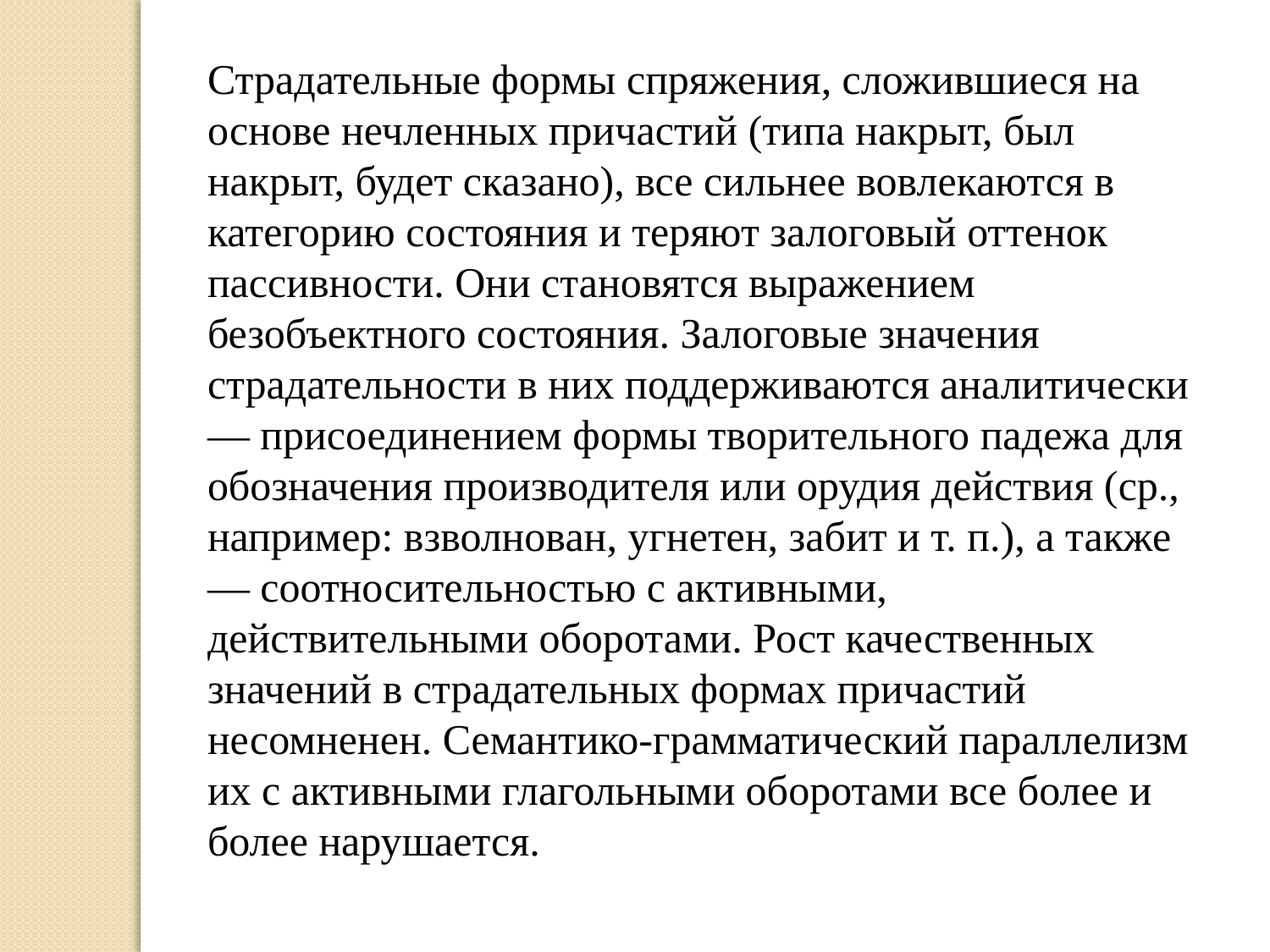

Страдательные формы спряжения, сложившиеся на основе нечленных причастий (типа накрыт, был накрыт, будет сказано), все сильнее вовлекаются в категорию состояния и теряют залоговый оттенок пассивности. Они становятся выражением безобъектного состояния. Залоговые значения страдательности в них поддерживаются аналитически — присоединением формы творительного падежа для обозначения производителя или орудия действия (ср., например: взволнован, угнетен, забит и т. п.), а также — соотносительностью с активными, действительными оборотами. Рост качественных значений в страдательных формах причастий несомненен. Семантико-грамматический параллелизм их с активными глагольными оборотами все более и более нарушается.